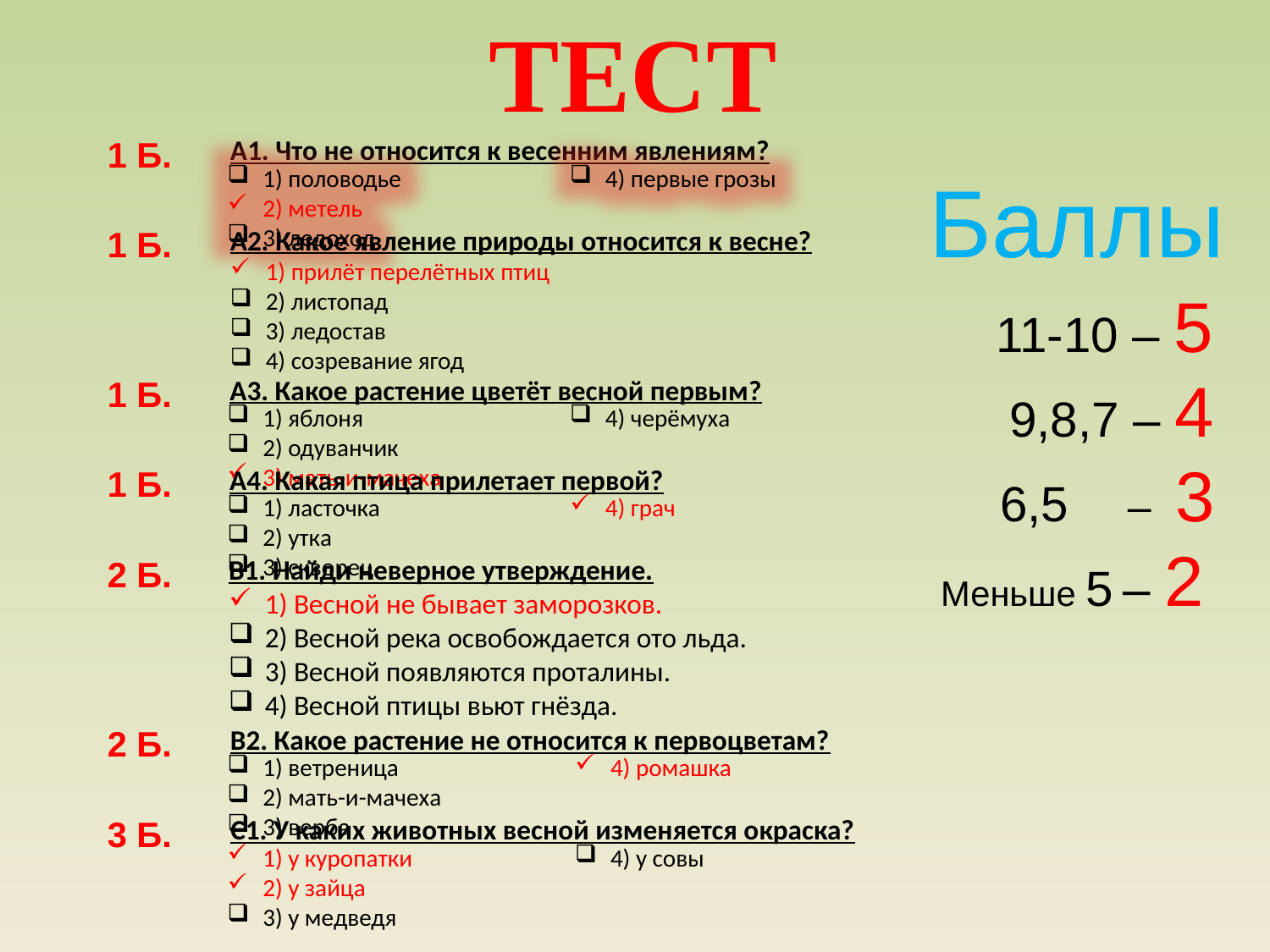

ТЕСТ
A1. Что не относится к весенним явлениям?
1 Б.
 1) половодье
 2) метель
 3) ледоход
 4) первые грозы
Баллы
1 Б.
А2. Какое явление природы относится к весне?
 1) прилёт перелётных птиц
 2) листопад
 3) ледостав
 4) созревание ягод
    11-10 – 5
     9,8,7 – 4
     6,5     –  3
Меньше 5 – 2
А3. Какое растение цветёт весной первым?
1 Б.
 1) яблоня
 2) одуванчик
 3) мать-и-мачеха
 4) черёмуха
А4. Какая птица прилетает первой?
1 Б.
 1) ласточка
 2) утка
 3) скворец
 4) грач
2 Б.
В1. Найди неверное утверждение.
 1) Весной не бывает заморозков.
 2) Весной река освобождается ото льда.
 3) Весной появляются проталины.
 4) Весной птицы вьют гнёзда.
2 Б.
В2. Какое растение не относится к первоцветам?
 1) ветреница
 2) мать-и-мачеха
 3) верба
 4) ромашка
3 Б.
С1. У каких животных весной изменяется окраска?
 1) у куропатки
 2) у зайца
 3) у медведя
 4) у совы